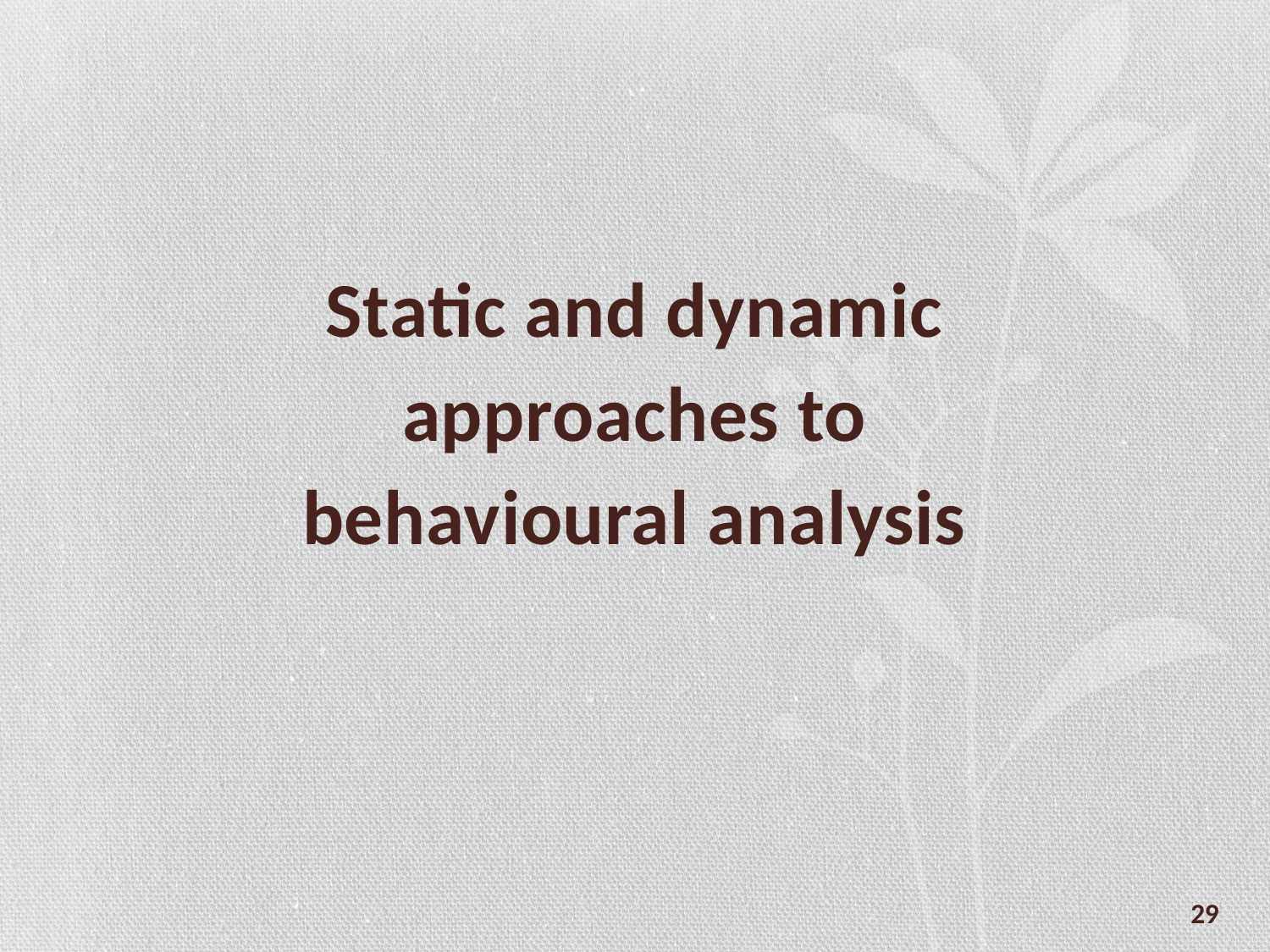

Static and dynamic
approaches to
behavioural analysis

29